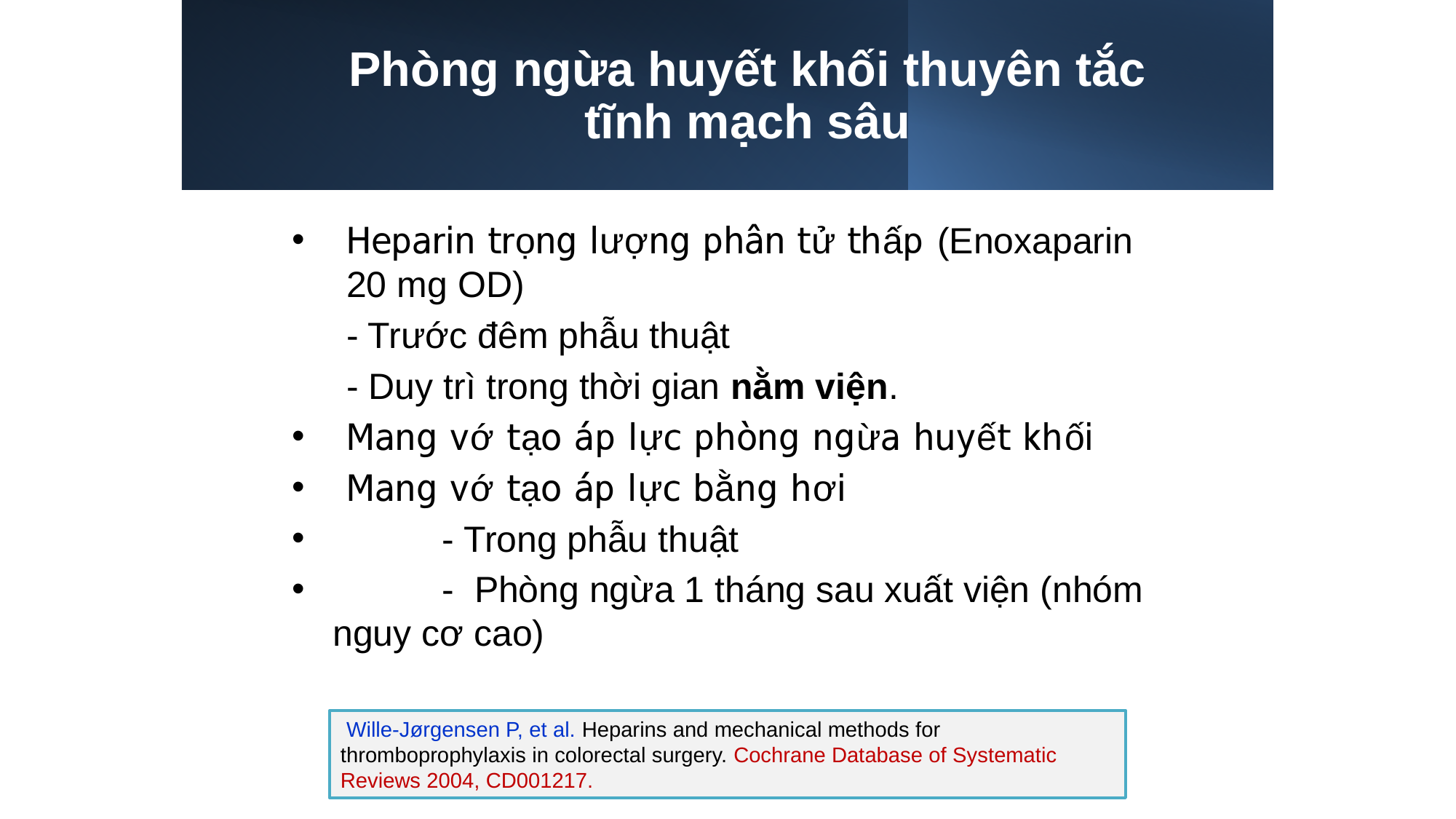

# Phòng ngừa huyết khối thuyên tắc tĩnh mạch sâu
Heparin trọng lượng phân tử thấp (Enoxaparin 20 mg OD)
	- Trước đêm phẫu thuật
- Duy trì trong thời gian nằm viện.
Mang vớ tạo áp lực phòng ngừa huyết khối
Mang vớ tạo áp lực bằng hơi
	- Trong phẫu thuật
	-  Phòng ngừa 1 tháng sau xuất viện (nhóm nguy cơ cao)
 Wille-Jørgensen P, et al. Heparins and mechanical methods for thromboprophylaxis in colorectal surgery. Cochrane Database of Systematic Reviews 2004, CD001217.